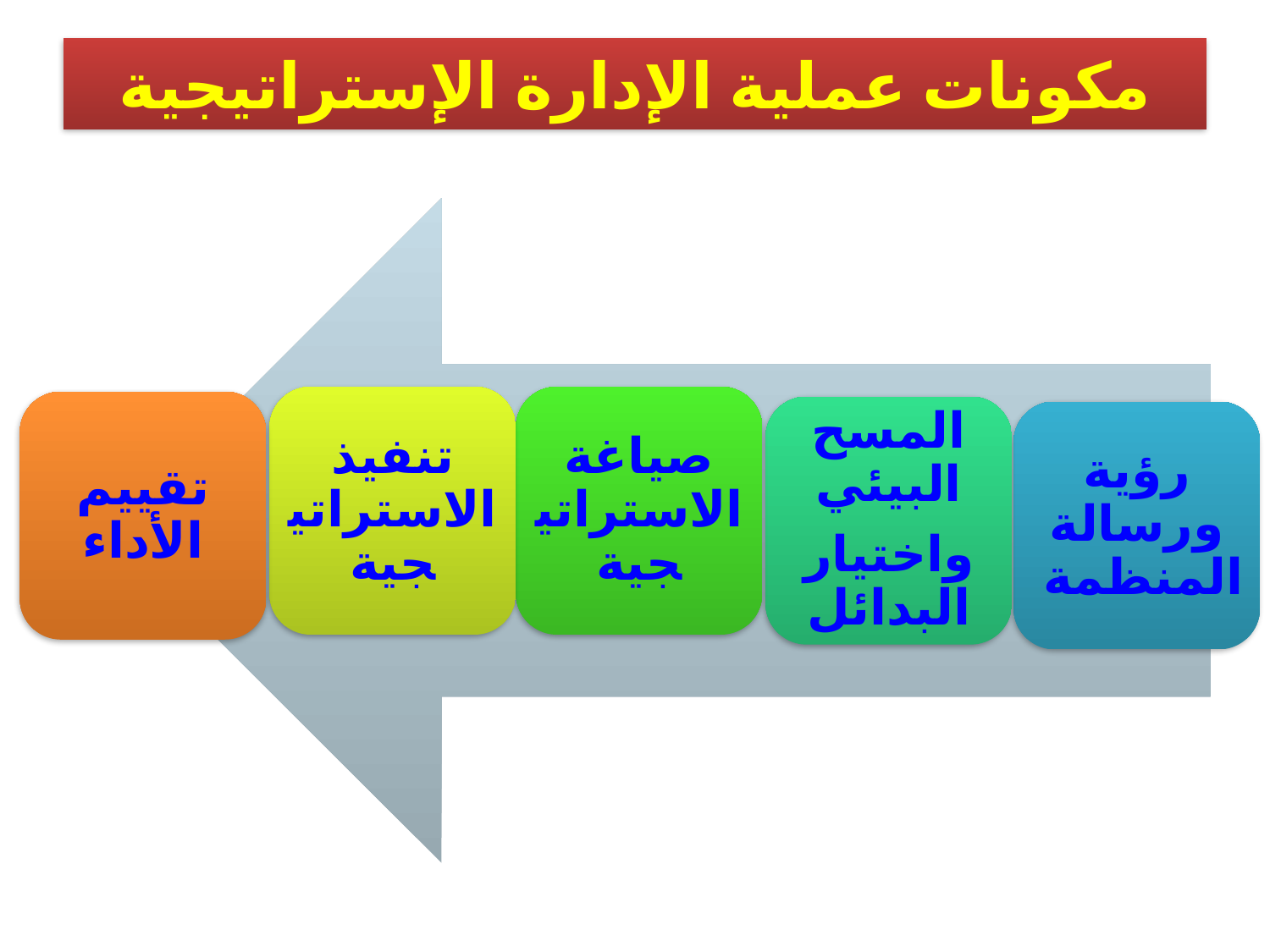

# مكونات عملية الإدارة الإستراتيجية

رؤية ورسالة المنظمة

تنفيذ الاستراتيجية

صياغة الاستراتيجية

تقييم الأداء

المسح البيئي
واختيار البدائل